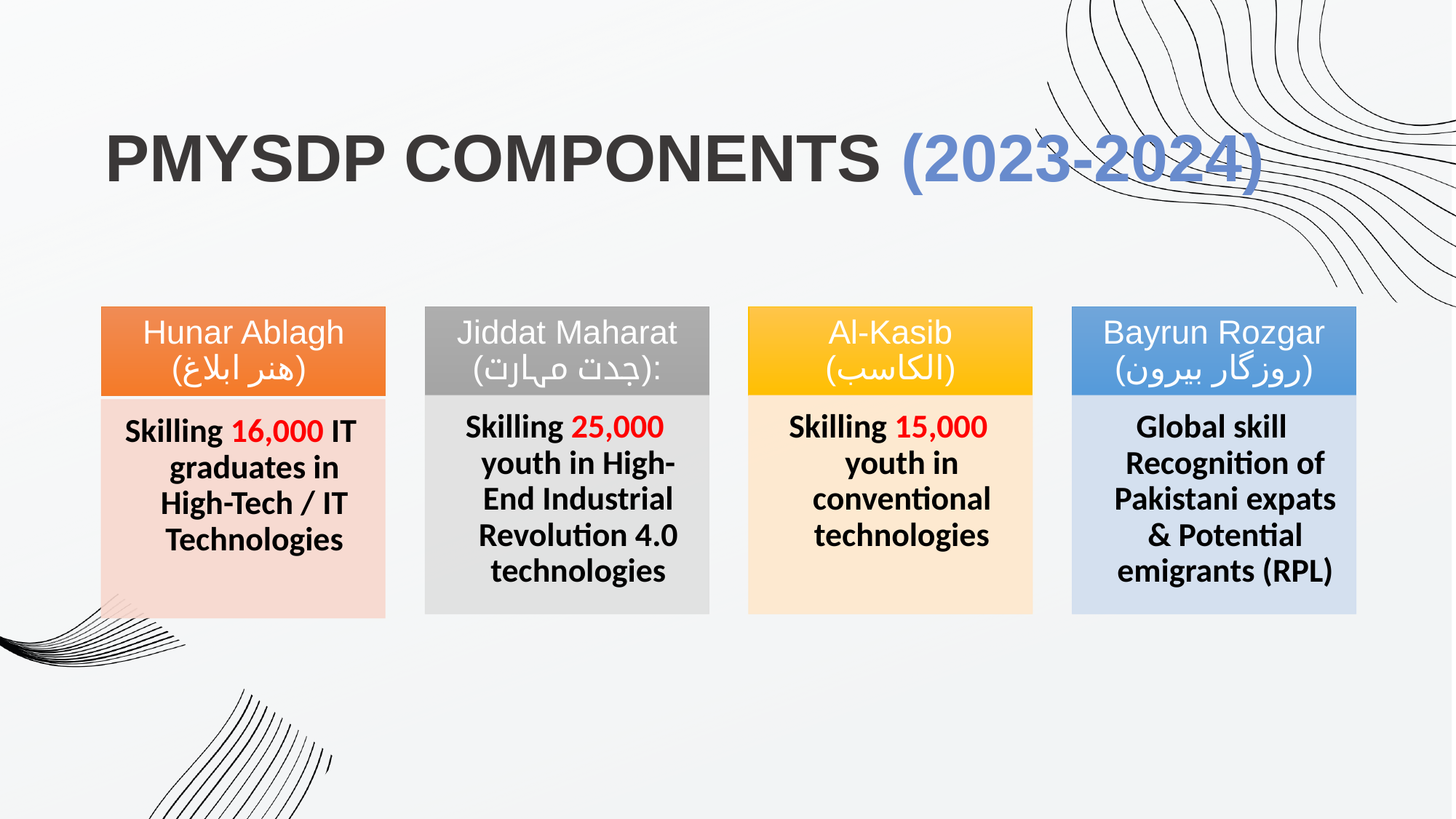

PMYSDP COMPONENTS (2023-2024)
Hunar Ablagh (ھنر ابلاغ)
Skilling 16,000 IT graduates in High-Tech / IT Technologies
Jiddat Maharat (جدت مہارت):
Skilling 25,000 youth in High-End Industrial Revolution 4.0 technologies
Al-Kasib (الکاسب)
Skilling 15,000 youth in conventional technologies
Bayrun Rozgar (روزگار بیرون)
Global skill Recognition of Pakistani expats & Potential emigrants (RPL)